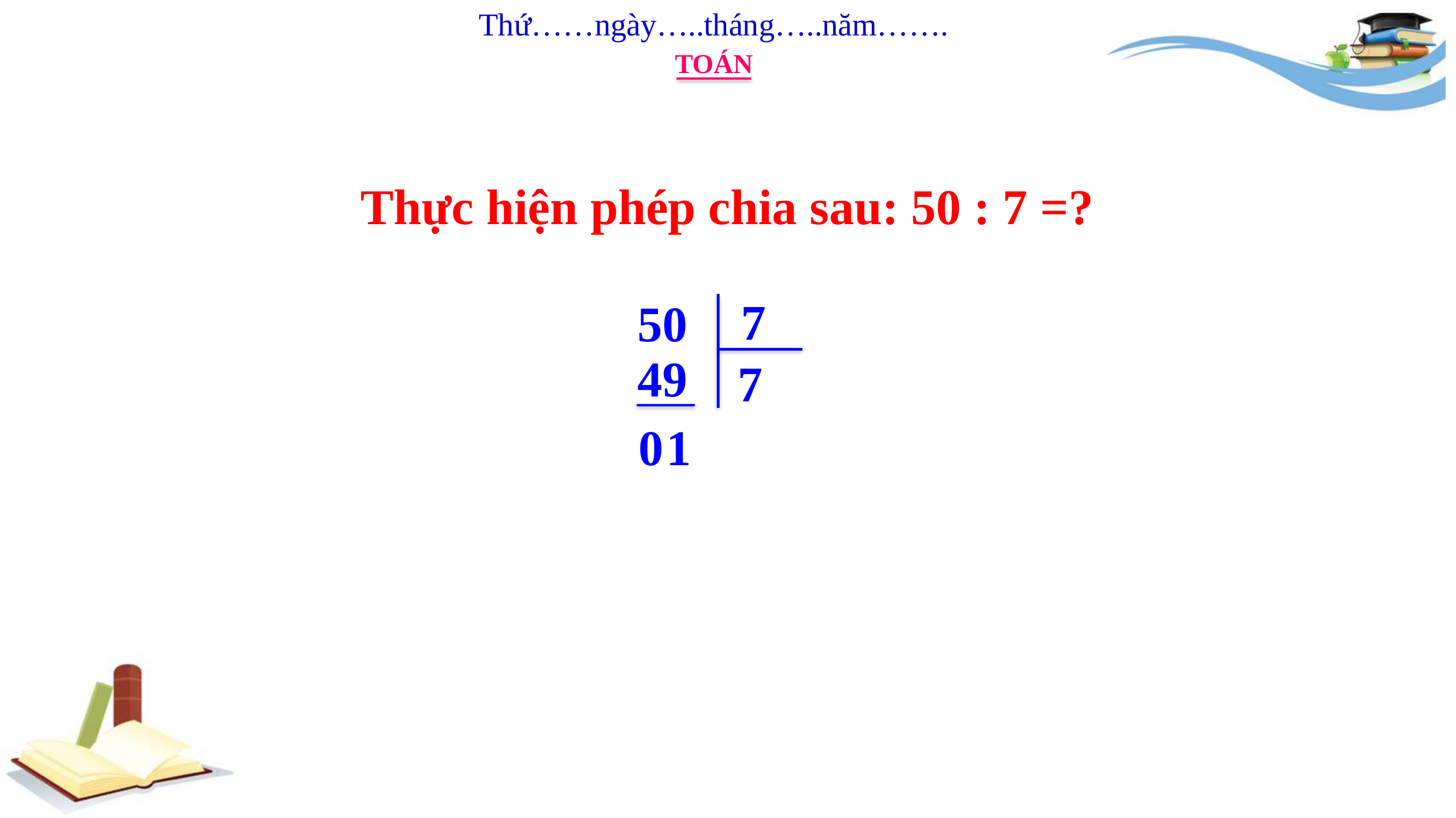

Thứ……ngày…..tháng…..năm…….
TOÁN
Thực hiện phép chia sau: 50 : 7 =?
7
50

49
7

0
1